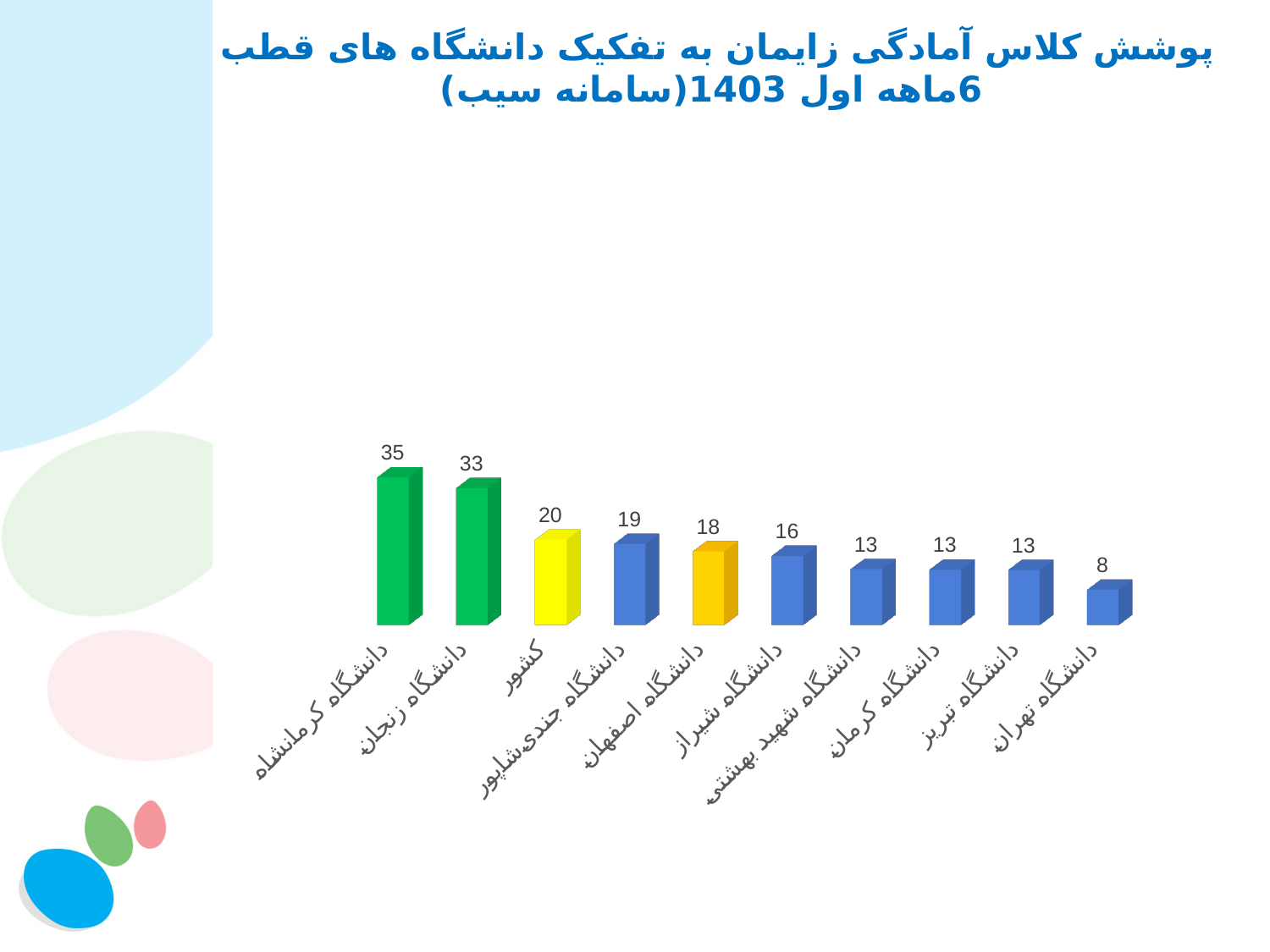

# پوشش کلاس آمادگی زایمان به تفکیک دانشگاه های قطب 6ماهه اول 1403(سامانه سیب)

[unsupported chart]